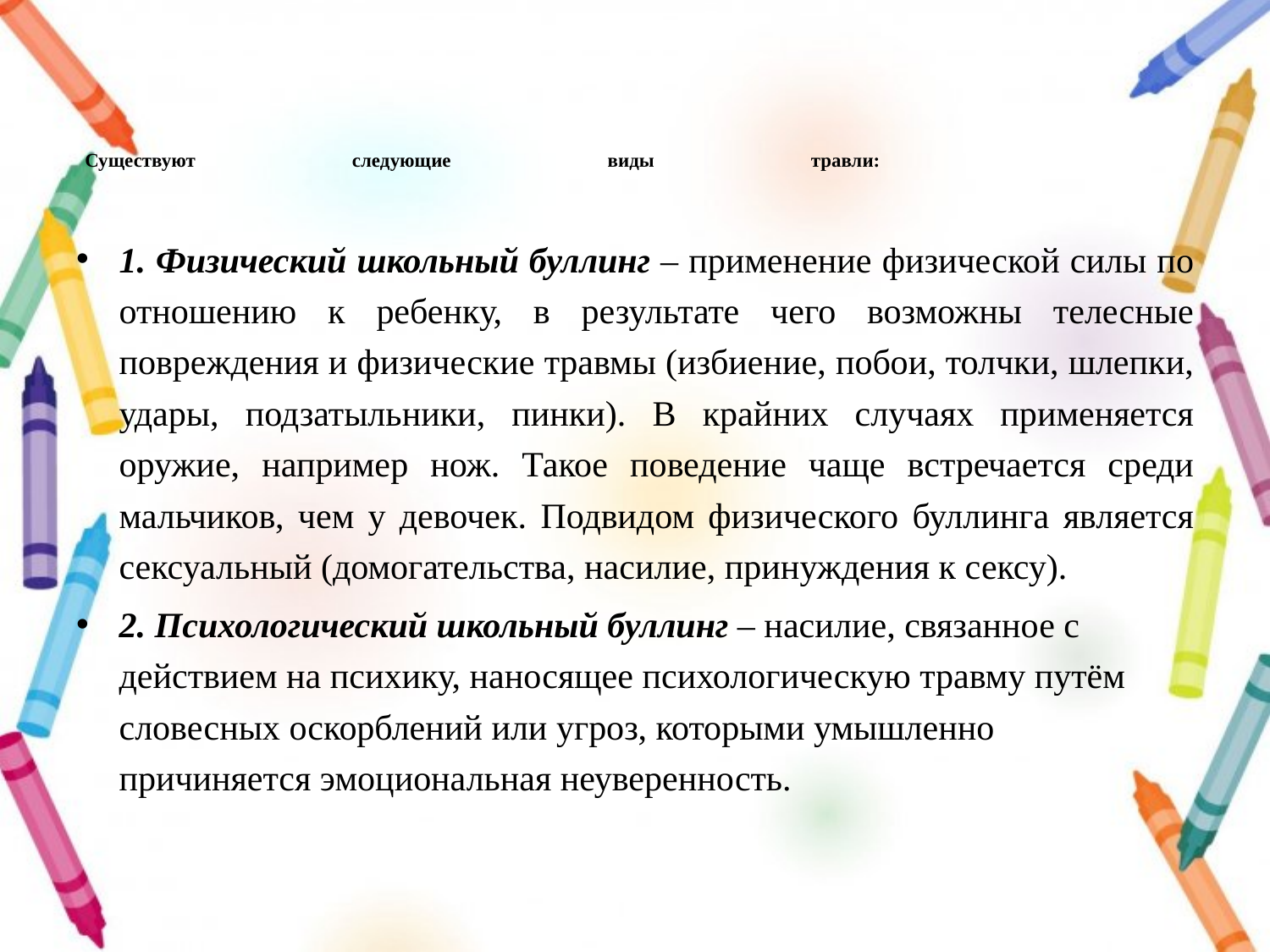

# Существуют следующие виды травли:
1. Физический школьный буллинг – применение физической силы по отношению к ребенку, в результате чего возможны телесные повреждения и физические травмы (избиение, побои, толчки, шлепки, удары, подзатыльники, пинки). В крайних случаях применяется оружие, например нож. Такое поведение чаще встречается среди мальчиков, чем у девочек. Подвидом физического буллинга является сексуальный (домогательства, насилие, принуждения к сексу).
2. Психологический школьный буллинг – насилие, связанное с действием на психику, наносящее психологическую травму путём словесных оскорблений или угроз, которыми умышленно причиняется эмоциональная неуверенность.